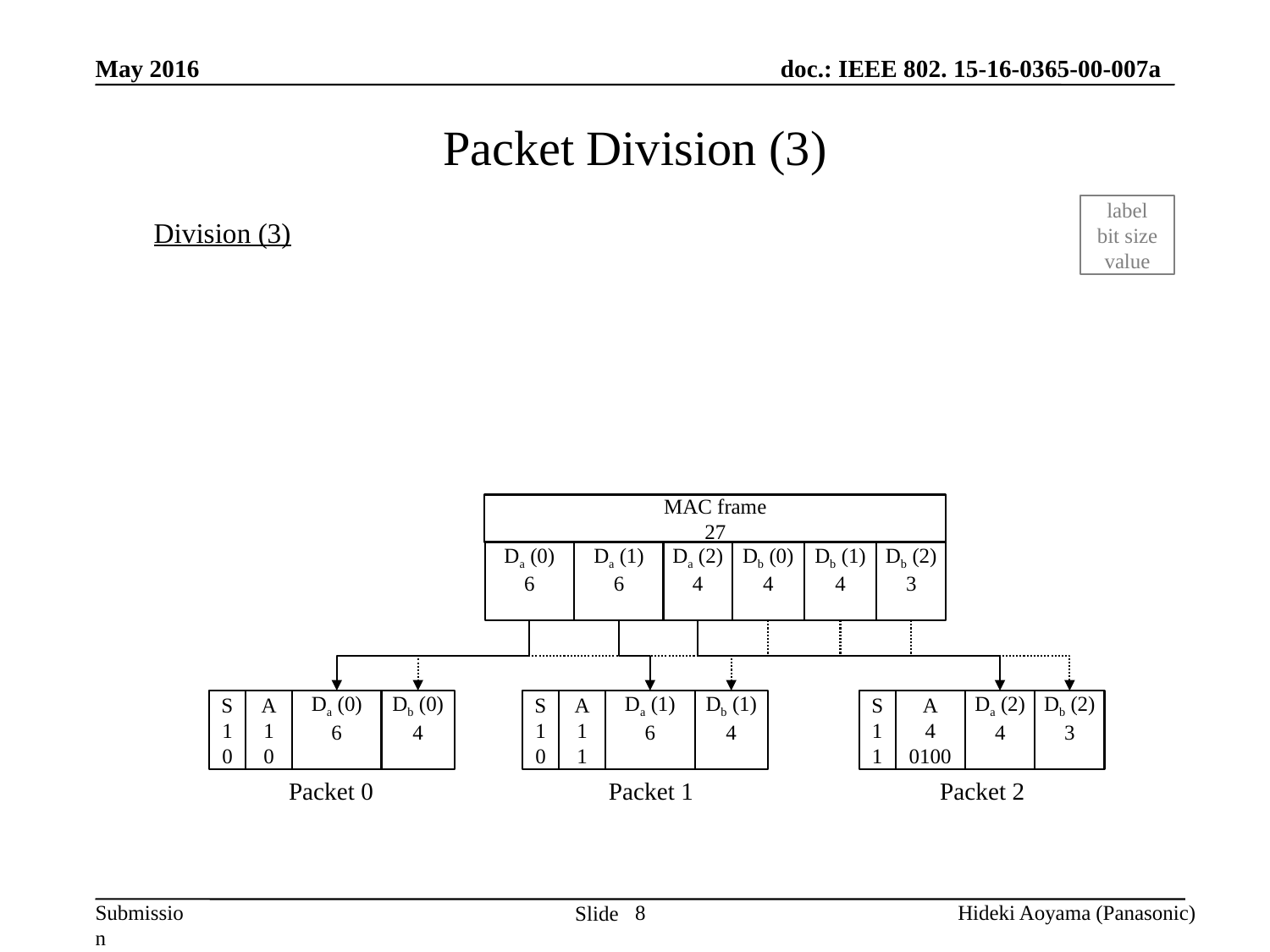

May 2016
# Packet Division (3)
label
bit size
value
Division (3)
MAC frame
27
Da (0)
6

Da (1)
6

Da (2)
4

Db (0)
4

Db (1)
4

Db (2)
3

S
1
0
A
1
0
Da (0)
6

Db (0)
4

S
1
0
A
1
1
Da (1)
6

Db (1)
4

S
1
1
A
4
0100
Da (2)
4

Db (2)
3

Packet 0
Packet 1
Packet 2
8
Hideki Aoyama (Panasonic)